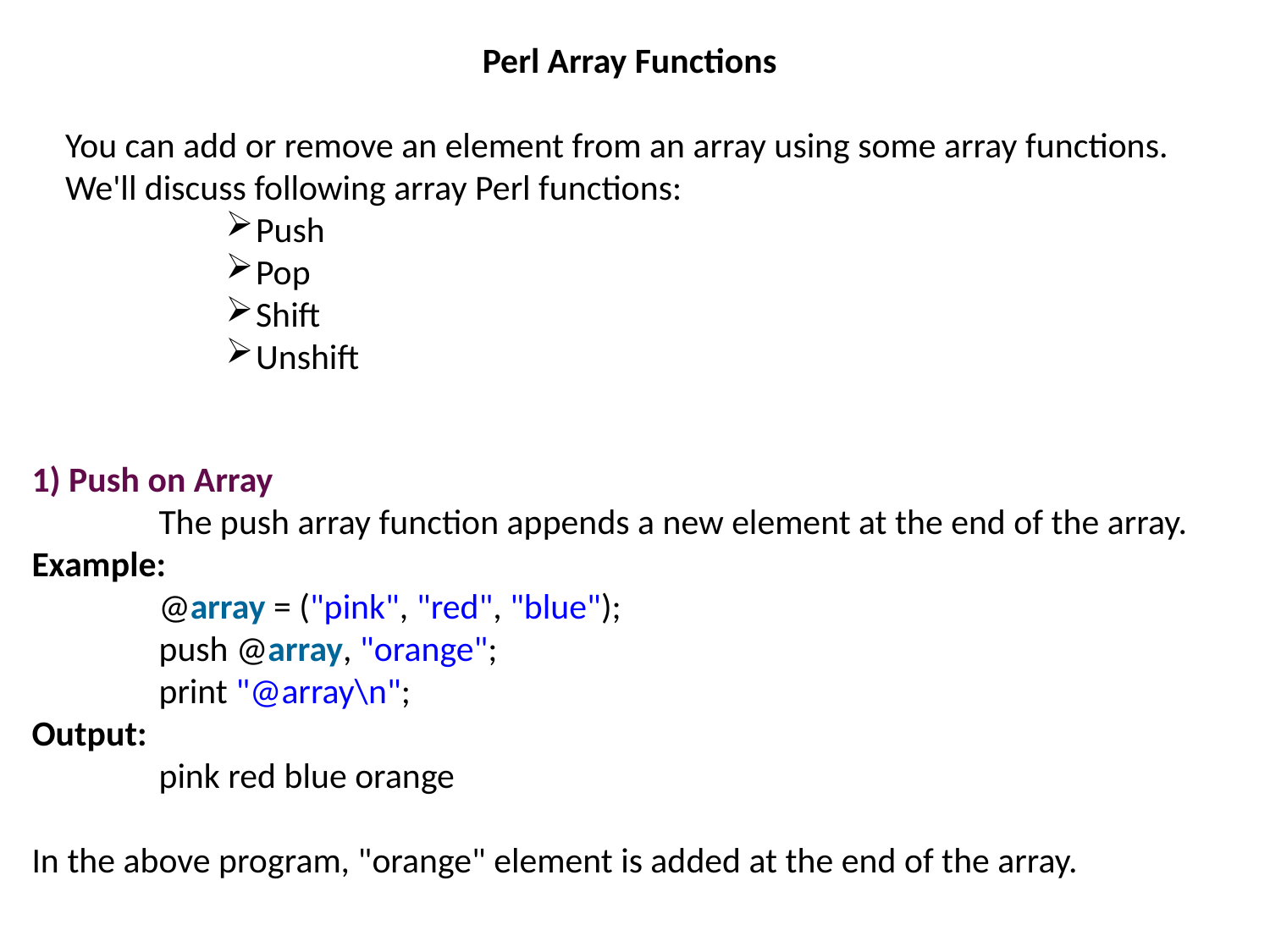

Perl Array Functions

You can add or remove an element from an array using some array functions.
We'll discuss following array Perl functions:
Push
Pop
Shift
Unshift
1) Push on Array
	The push array function appends a new element at the end of the array.
Example:
	@array = ("pink", "red", "blue");
	push @array, "orange";
	print "@array\n";
Output:
	pink red blue orange

In the above program, "orange" element is added at the end of the array.